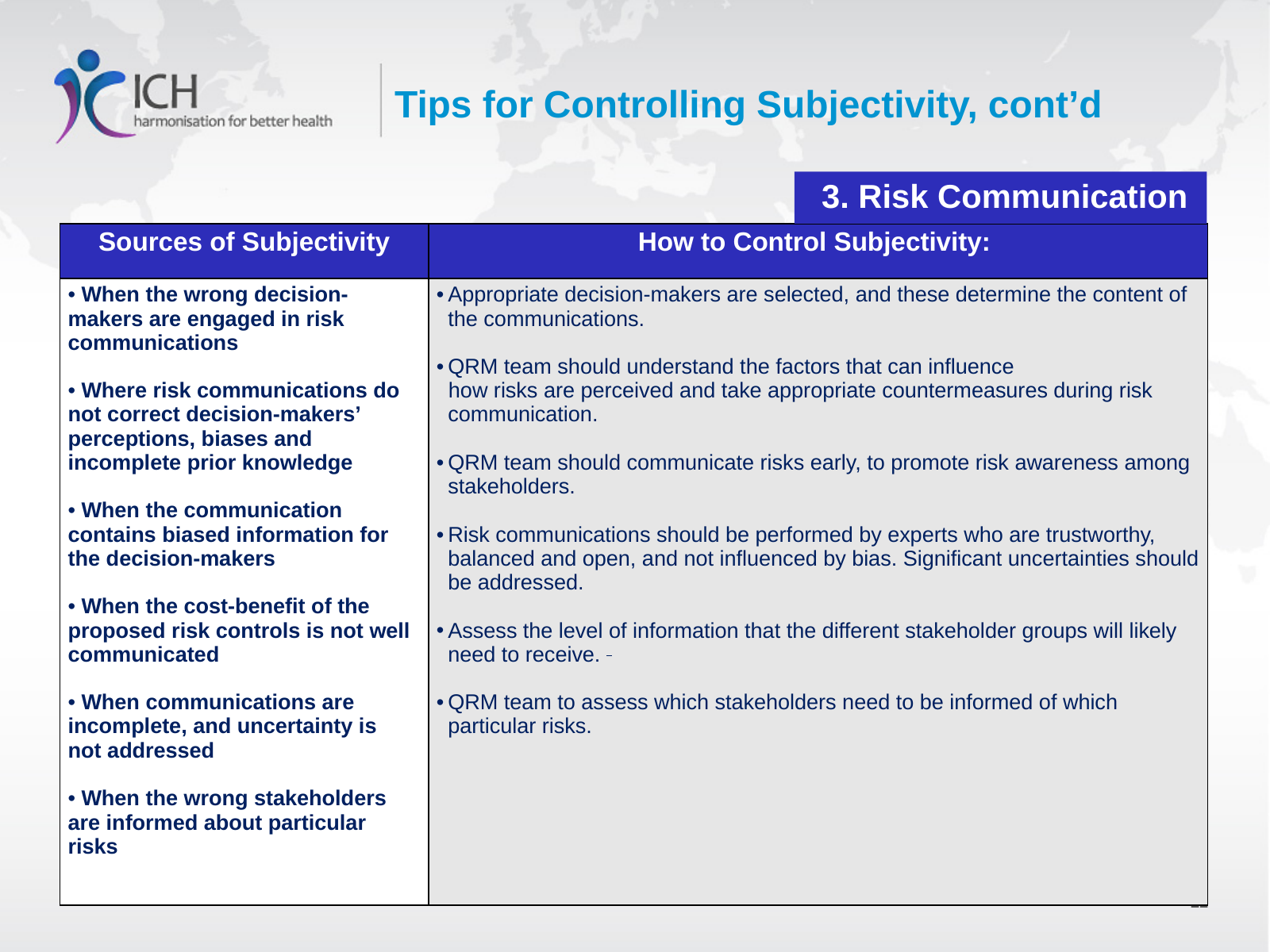

# Tips for Controlling Subjectivity, cont’d
   3. Risk Communication
| Sources of Subjectivity | How to Control Subjectivity: ​ |
| --- | --- |
| When the wrong decision-makers are engaged​ in risk communications Where risk communications do not correct decision-makers’ perceptions, biases and incomplete prior knowledge When the communication contains biased information for the decision-makers When the cost-benefit of the proposed risk controls is not well communicated ​ When communications are incomplete, and uncertainty is not addressed When the wrong stakeholders are informed about particular risks | Appropriate decision-makers are selected, and these determine the content of the communications. QRM team should understand the factors that can influence   how risks are perceived and take appropriate countermeasures during risk communication. QRM team should communicate risks early, to promote risk awareness among stakeholders. Risk communications should be performed by experts who are trustworthy, balanced and open, and not influenced by bias. Significant uncertainties should be addressed. Assess the level of information that the different stakeholder groups will likely need to receive. QRM team to assess which stakeholders need to be informed of which particular risks. |

21